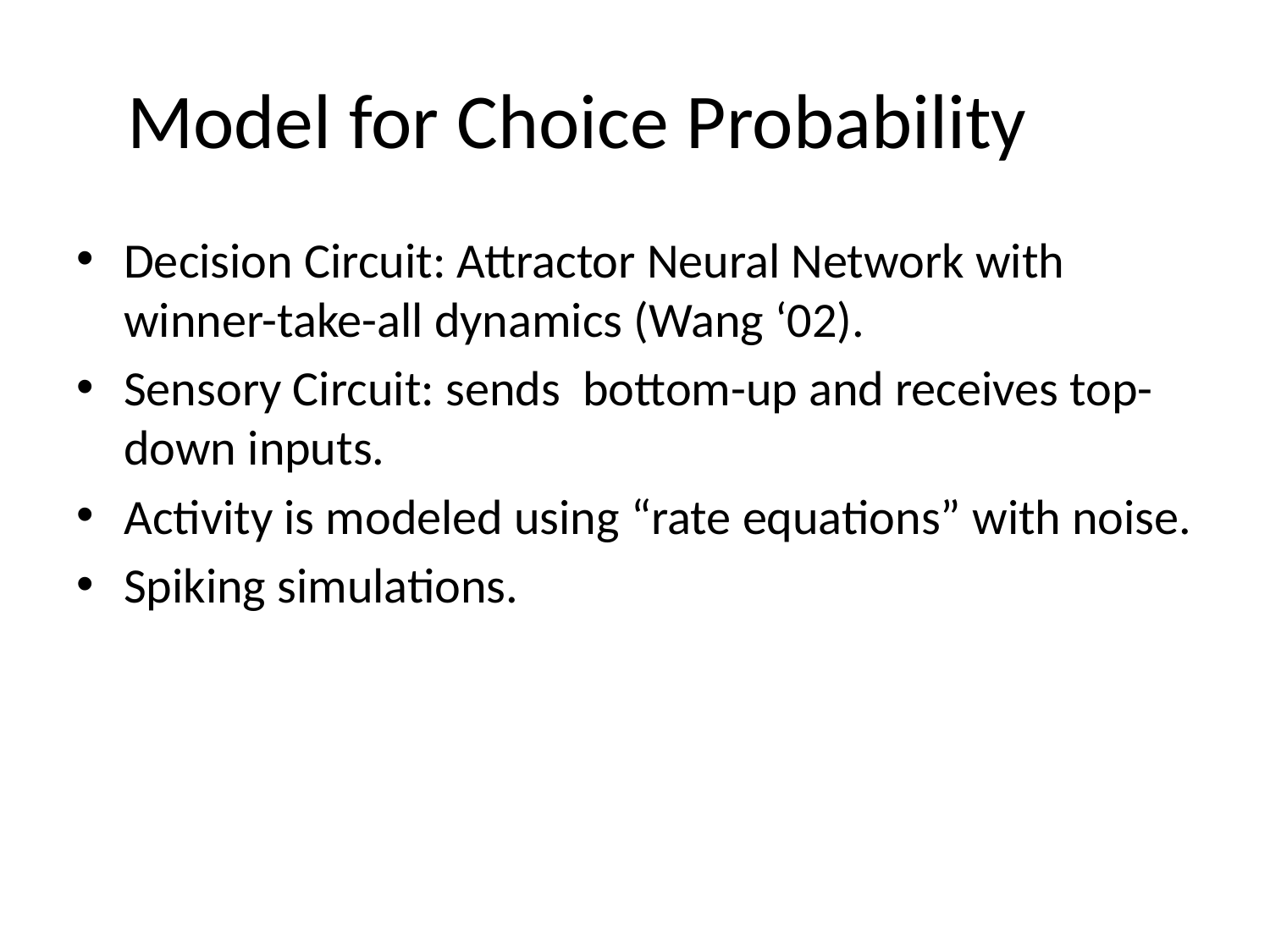

# Model for Choice Probability
Decision Circuit: Attractor Neural Network with winner-take-all dynamics (Wang ‘02).
Sensory Circuit: sends  bottom-up and receives top-down inputs.
Activity is modeled using “rate equations” with noise.
Spiking simulations.